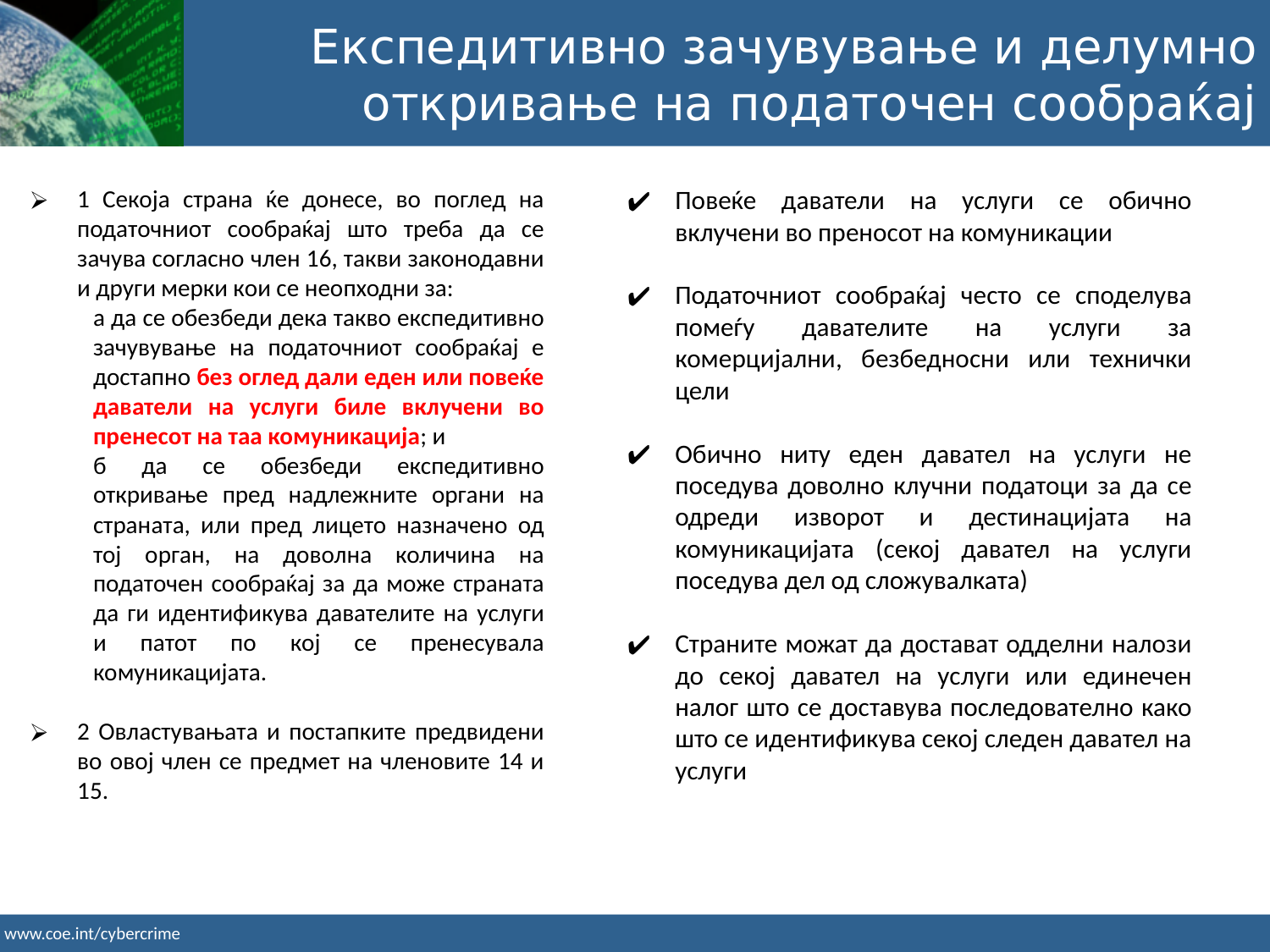

Експедитивно зачувување и делумно откривање на податочен сообраќај
1 Секоја страна ќе донесе, во поглед на податочниот сообраќај што треба да се зачува согласно член 16, такви законодавни и други мерки кои се неопходни за:
а да се обезбеди дека такво експедитивно зачувување на податочниот сообраќај е достапно без оглед дали еден или повеќе даватели на услуги биле вклучени во пренесот на таа комуникација; и
б да се обезбеди експедитивно откривање пред надлежните органи на страната, или пред лицето назначено од тој орган, на доволна количина на податочен сообраќај за да може страната да ги идентификува давателите на услуги и патот по кој се пренесувала комуникацијата.

2 Овластувањата и постапките предвидени во овој член се предмет на членовите 14 и 15.
Повеќе даватели на услуги се обично вклучени во преносот на комуникации

Податочниот сообраќај често се споделува помеѓу давателите на услуги за комерцијални, безбедносни или технички цели

Обично ниту еден давател на услуги не поседува доволно клучни податоци за да се одреди изворот и дестинацијата на комуникацијата (секој давател на услуги поседува дел од сложувалката)

Страните можат да достават одделни налози до секој давател на услуги или единечен налог што се доставува последователно како што се идентификува секој следен давател на услуги